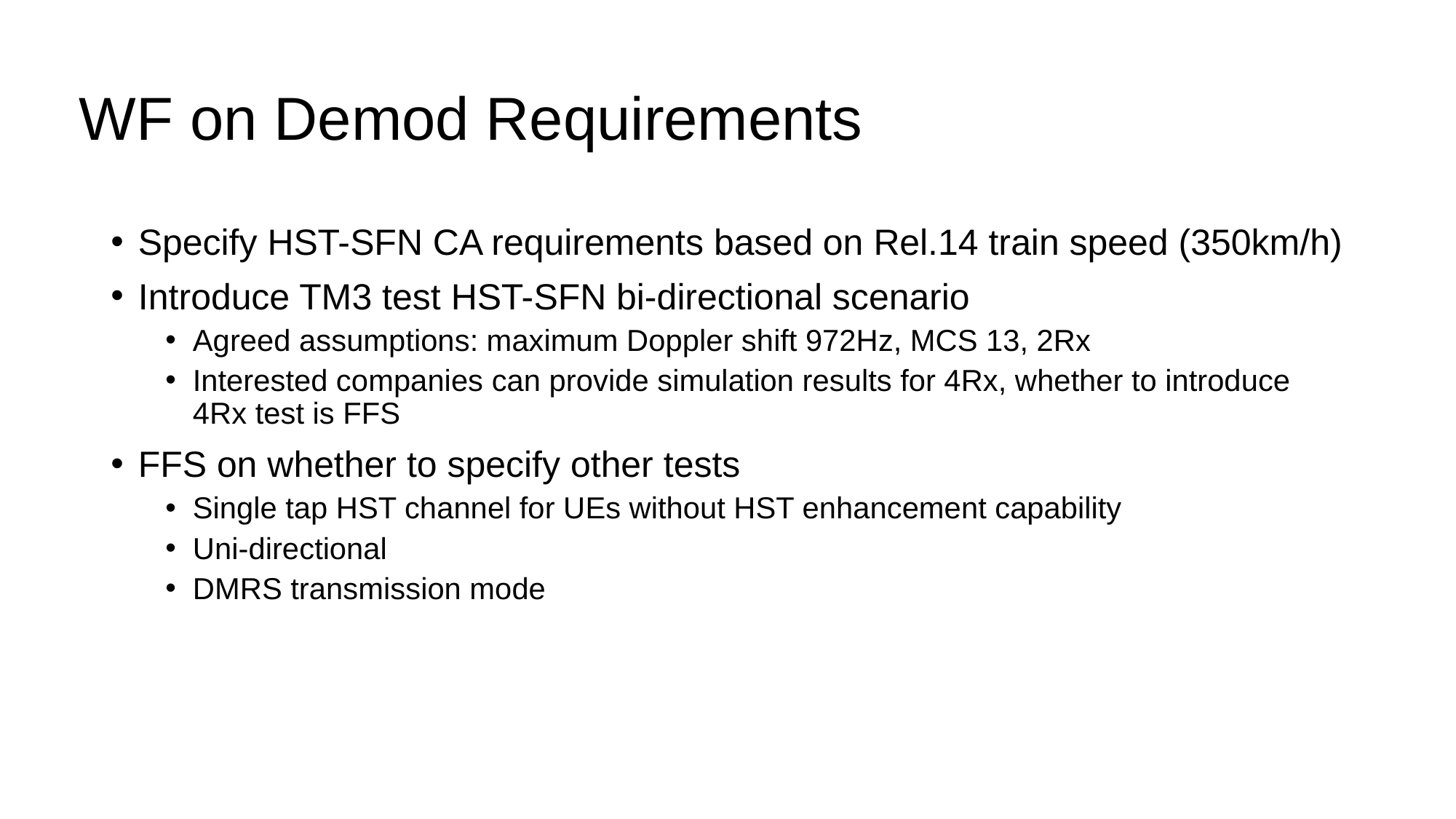

# WF on Demod Requirements
Specify HST-SFN CA requirements based on Rel.14 train speed (350km/h)
Introduce TM3 test HST-SFN bi-directional scenario
Agreed assumptions: maximum Doppler shift 972Hz, MCS 13, 2Rx
Interested companies can provide simulation results for 4Rx, whether to introduce 4Rx test is FFS
FFS on whether to specify other tests
Single tap HST channel for UEs without HST enhancement capability
Uni-directional
DMRS transmission mode